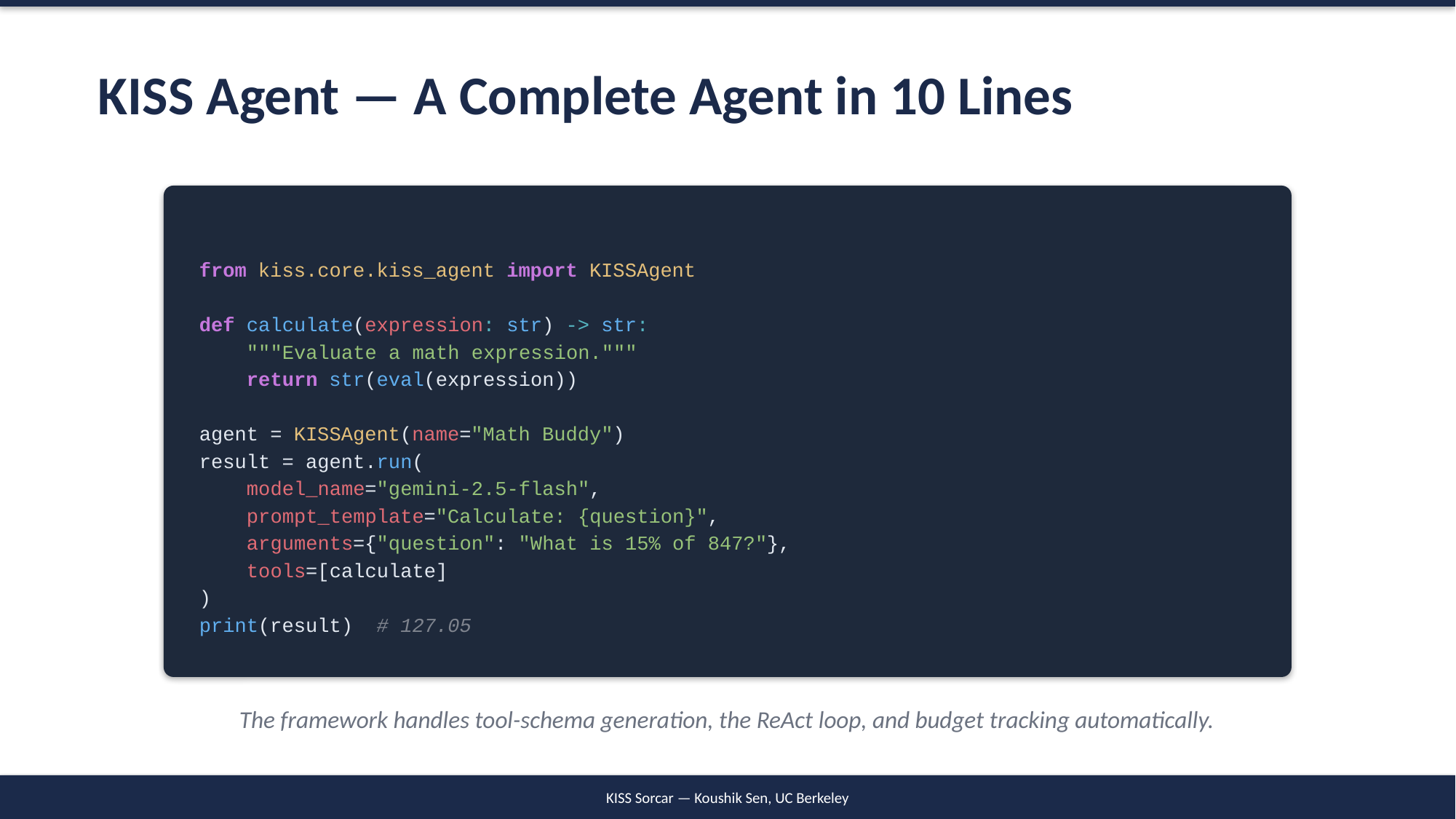

KISS Agent — A Complete Agent in 10 Lines

from kiss.core.kiss_agent import KISSAgent

def calculate(expression: str) -> str:
    """Evaluate a math expression."""
    return str(eval(expression))

agent = KISSAgent(name="Math Buddy")
result = agent.run(
    model_name="gemini-2.5-flash",
    prompt_template="Calculate: {question}",
    arguments={"question": "What is 15% of 847?"},
    tools=[calculate]
)
print(result)  # 127.05
The framework handles tool-schema generation, the ReAct loop, and budget tracking automatically.
KISS Sorcar — Koushik Sen, UC Berkeley